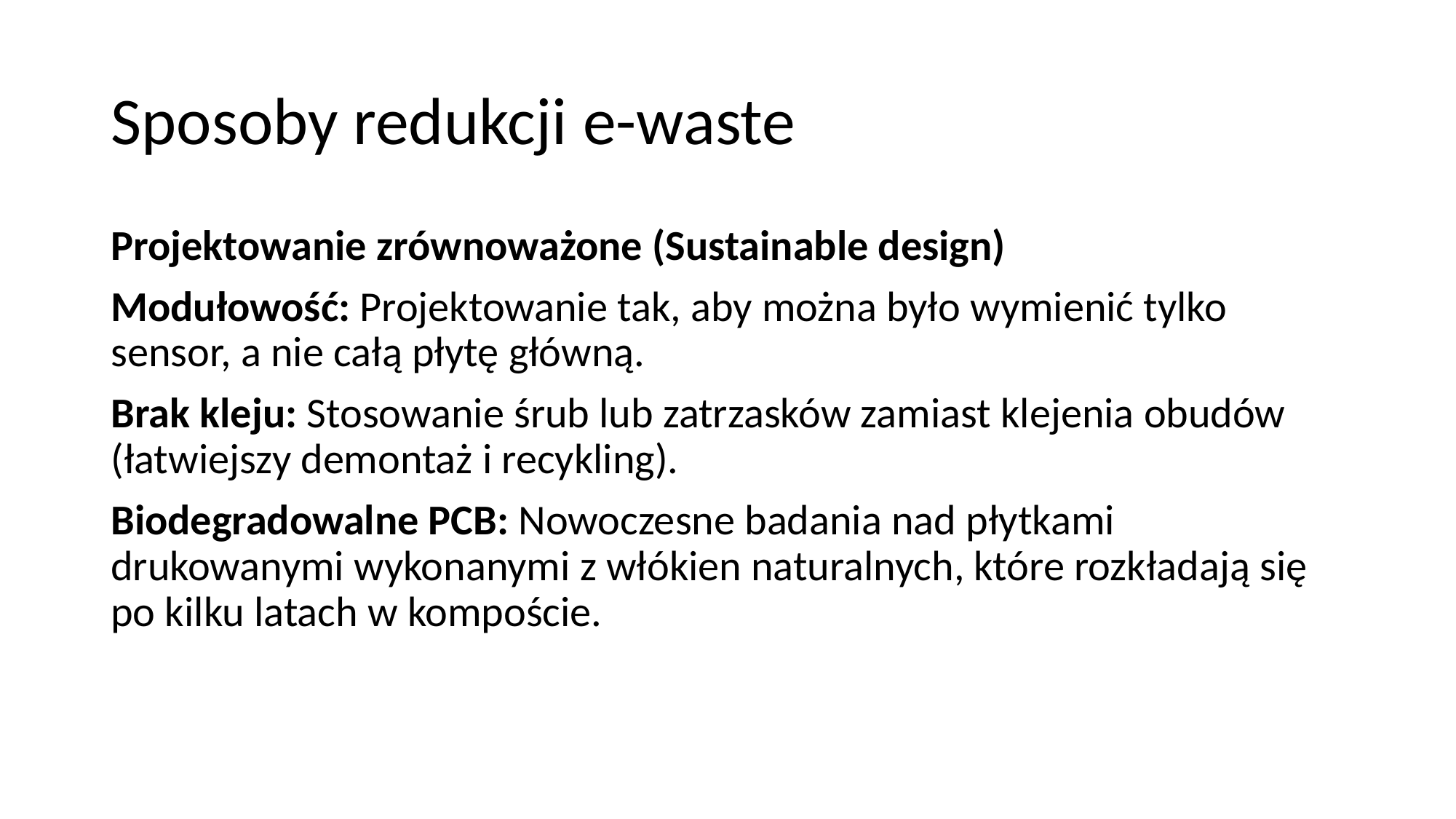

# Sposoby redukcji e-waste
Projektowanie zrównoważone (Sustainable design)
Modułowość: Projektowanie tak, aby można było wymienić tylko sensor, a nie całą płytę główną.
Brak kleju: Stosowanie śrub lub zatrzasków zamiast klejenia obudów (łatwiejszy demontaż i recykling).
Biodegradowalne PCB: Nowoczesne badania nad płytkami drukowanymi wykonanymi z włókien naturalnych, które rozkładają się po kilku latach w kompoście.